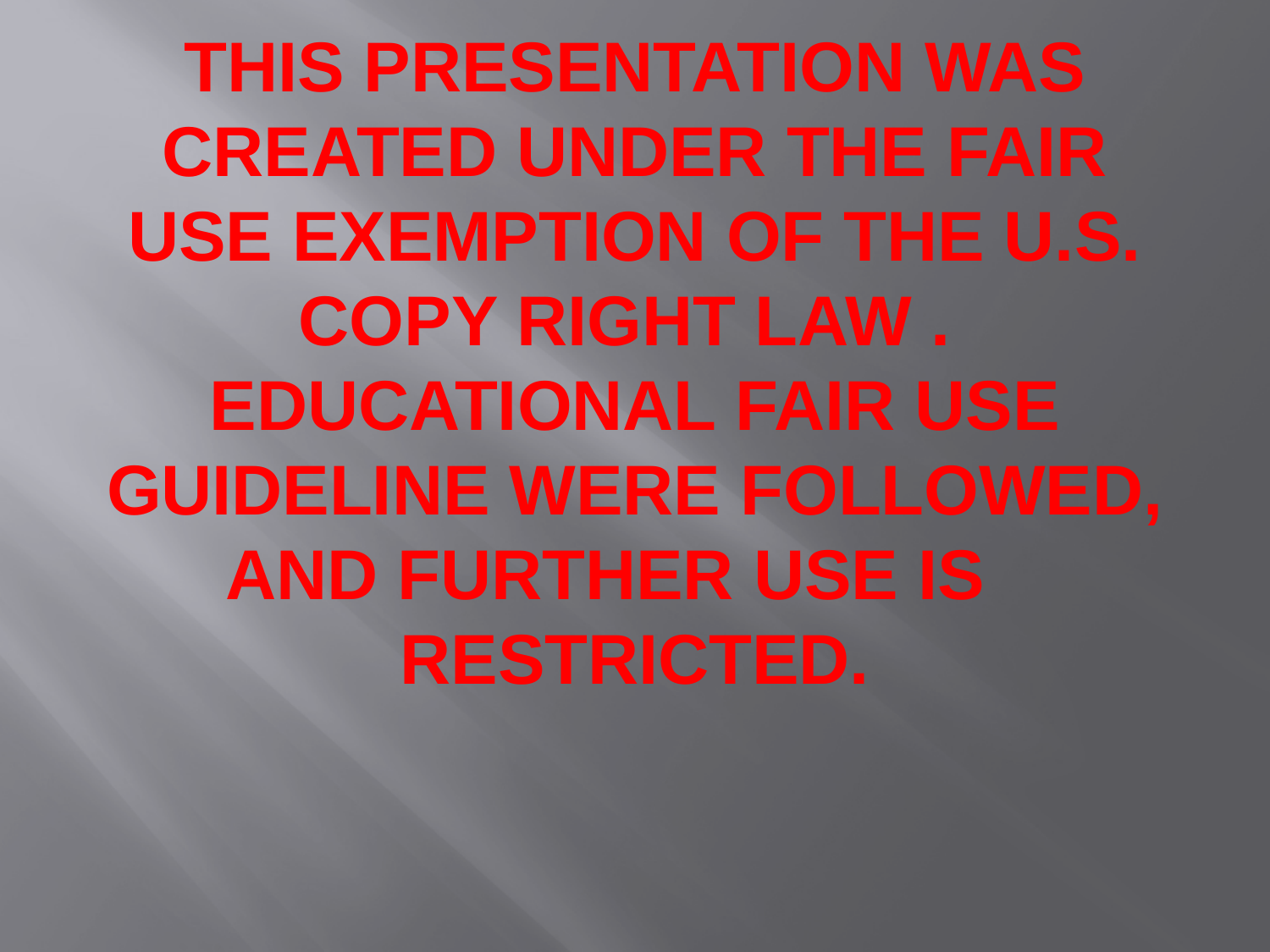

# This presentation was created under the fair use exemption of the U.S. Copy right law .  Educational fair use guideline were followed, and further use is    restricted.